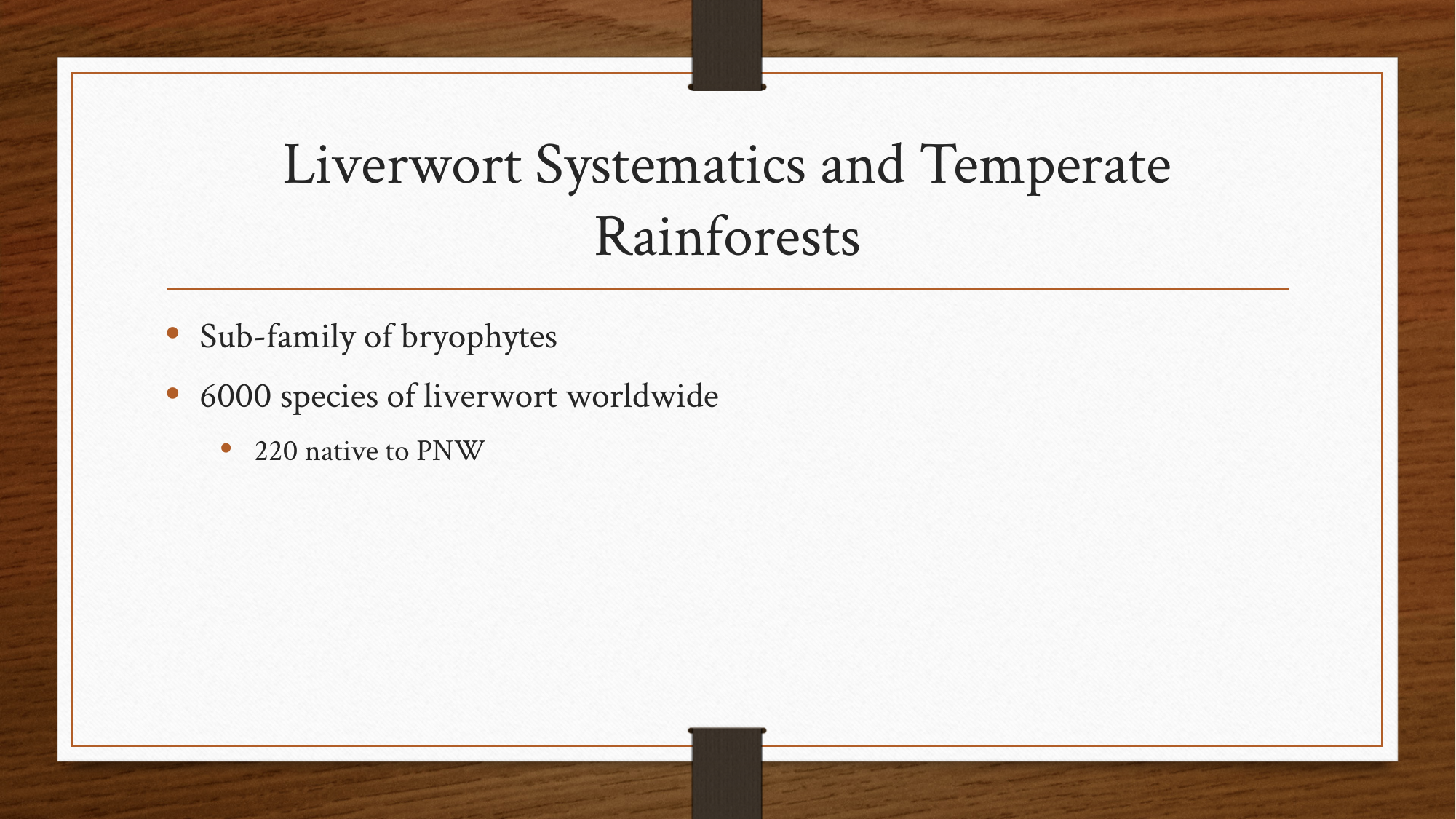

# Liverwort Systematics and Temperate Rainforests
Sub-family of bryophytes
6000 species of liverwort worldwide
220 native to PNW